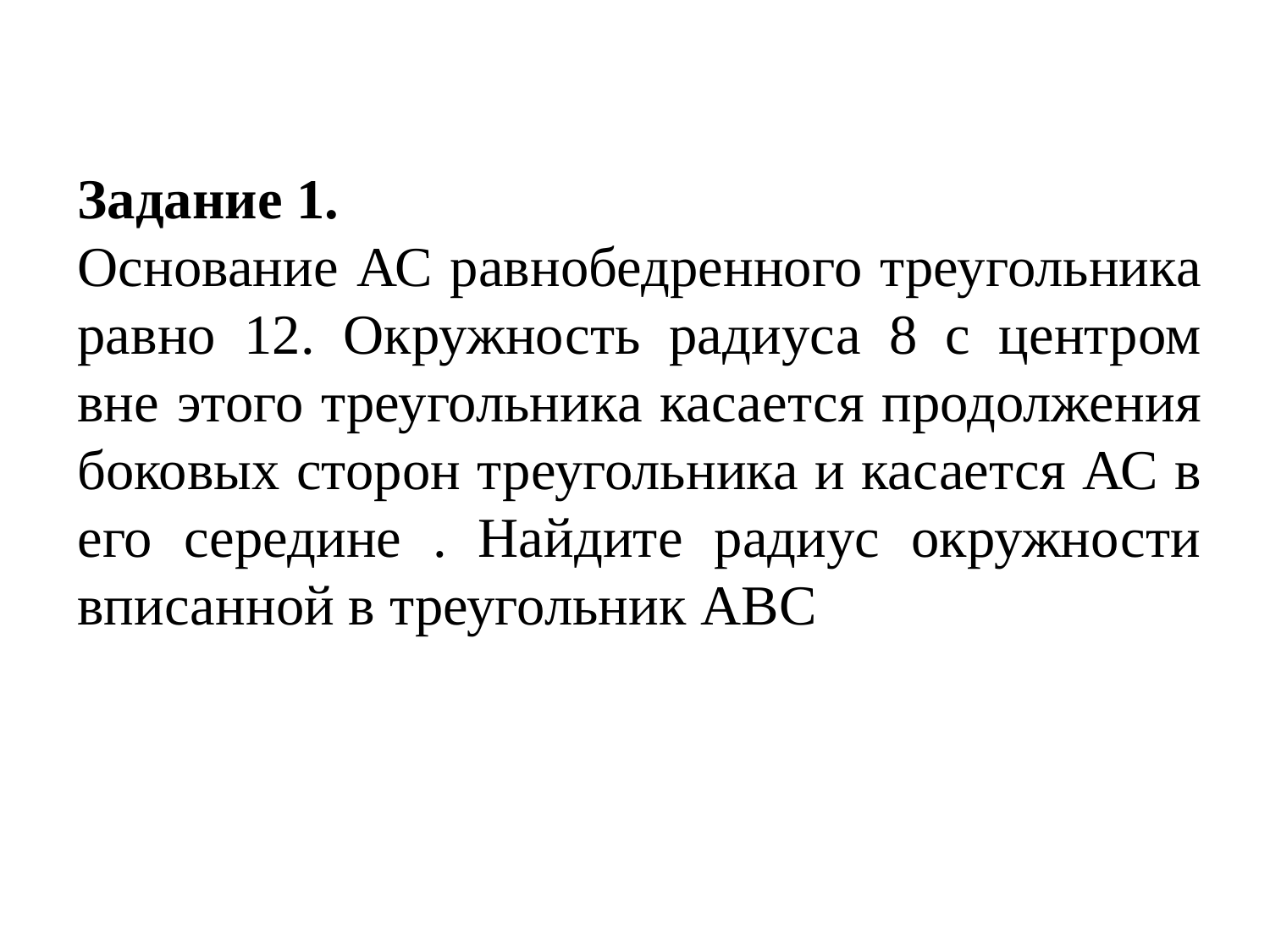

Задание 1.
Основание АС равнобедренного треугольника равно 12. Окружность радиуса 8 с центром вне этого треугольника касается продолжения боковых сторон треугольника и касается АС в его середине . Найдите радиус окружности вписанной в треугольник АВС